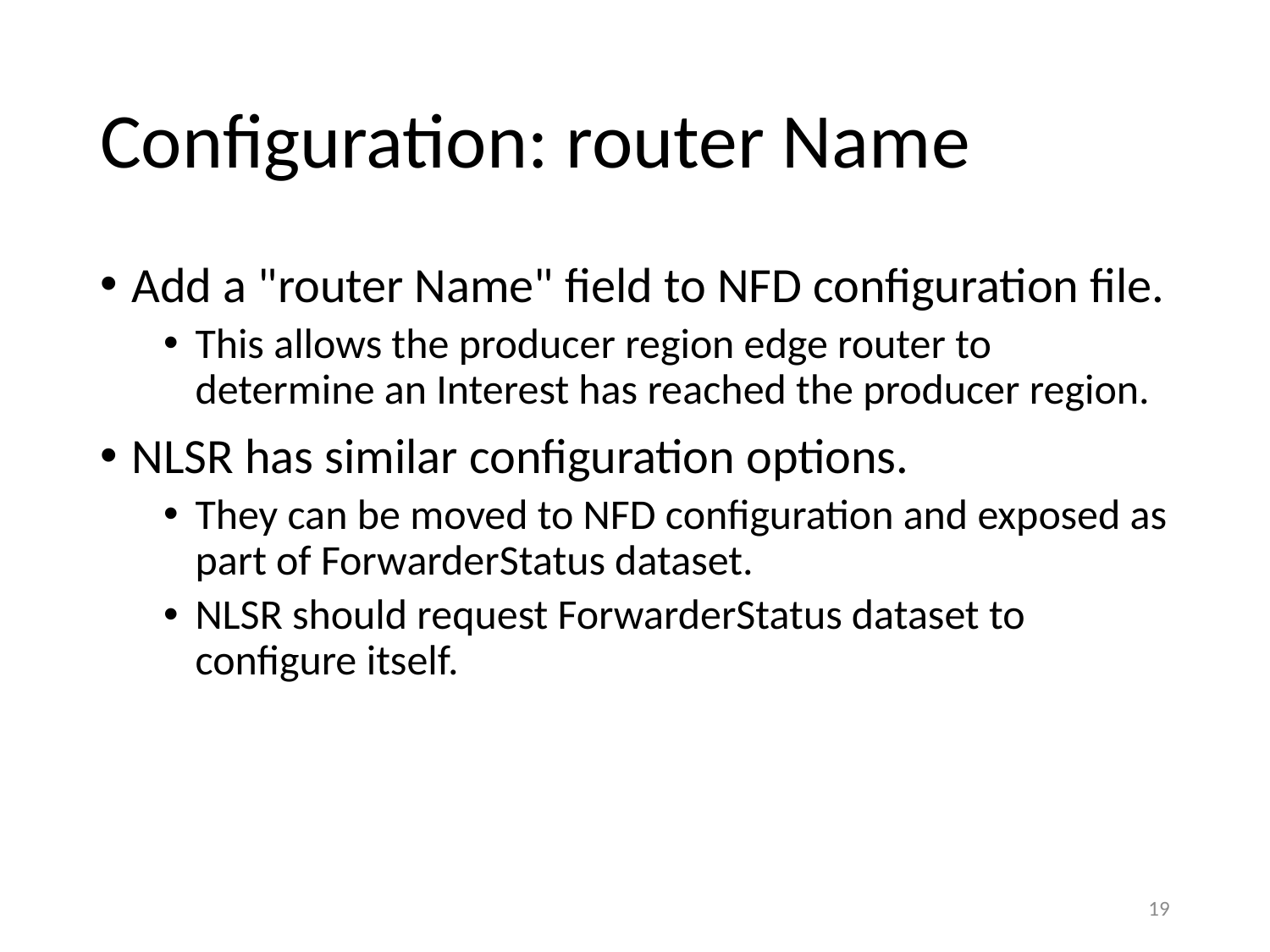

# Configuration: router Name
Add a "router Name" field to NFD configuration file.
This allows the producer region edge router to determine an Interest has reached the producer region.
NLSR has similar configuration options.
They can be moved to NFD configuration and exposed as part of ForwarderStatus dataset.
NLSR should request ForwarderStatus dataset to configure itself.
19